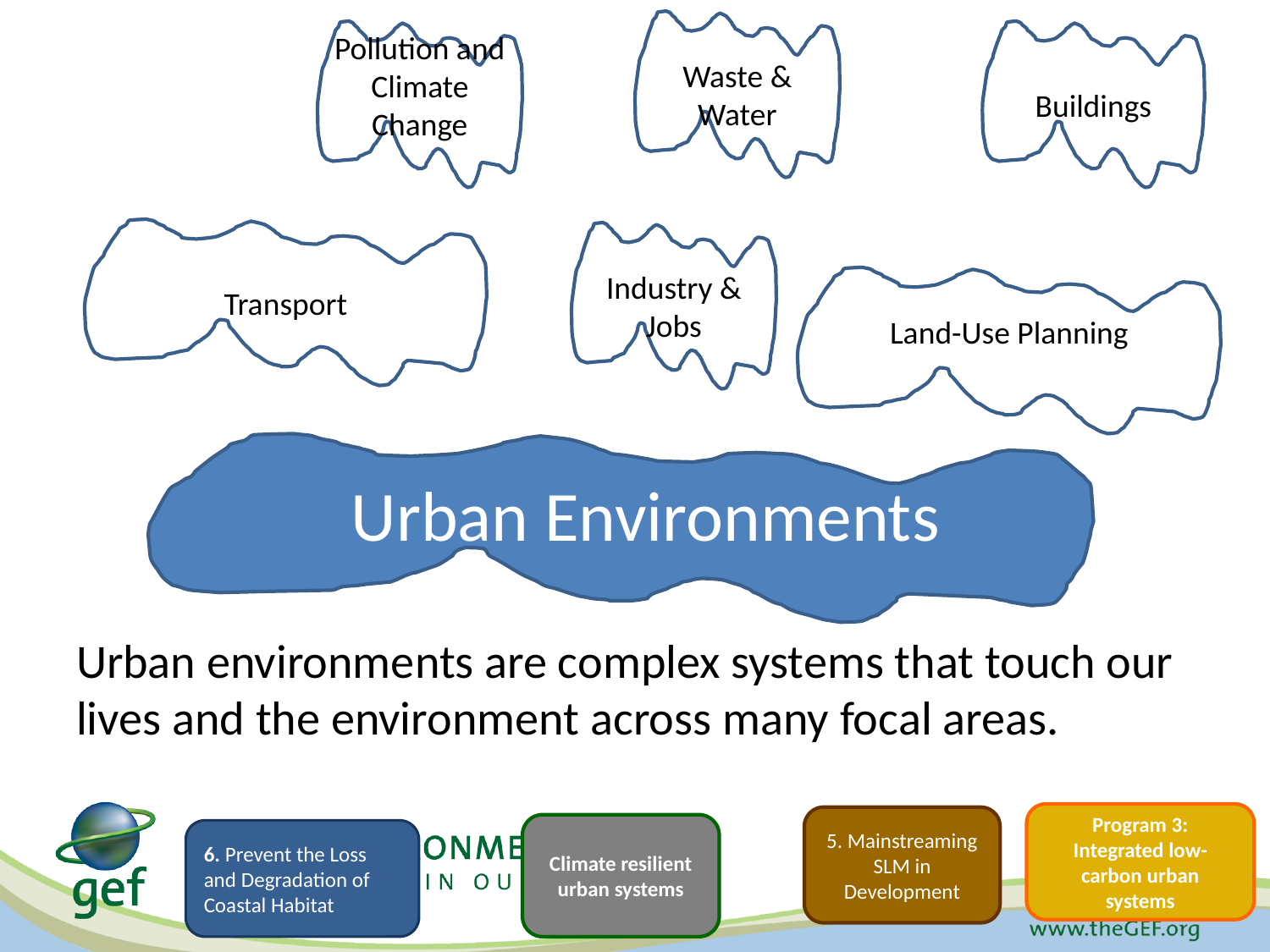

Waste & Water
Pollution and Climate Change

Buildings
Transport
Industry & Jobs
Land-Use Planning

# Urban Environments
Urban environments are complex systems that touch our lives and the environment across many focal areas.
Program 3: Integrated low-carbon urban systems
5. Mainstreaming SLM in Development
Climate resilient urban systems
6. Prevent the Loss and Degradation of Coastal Habitat